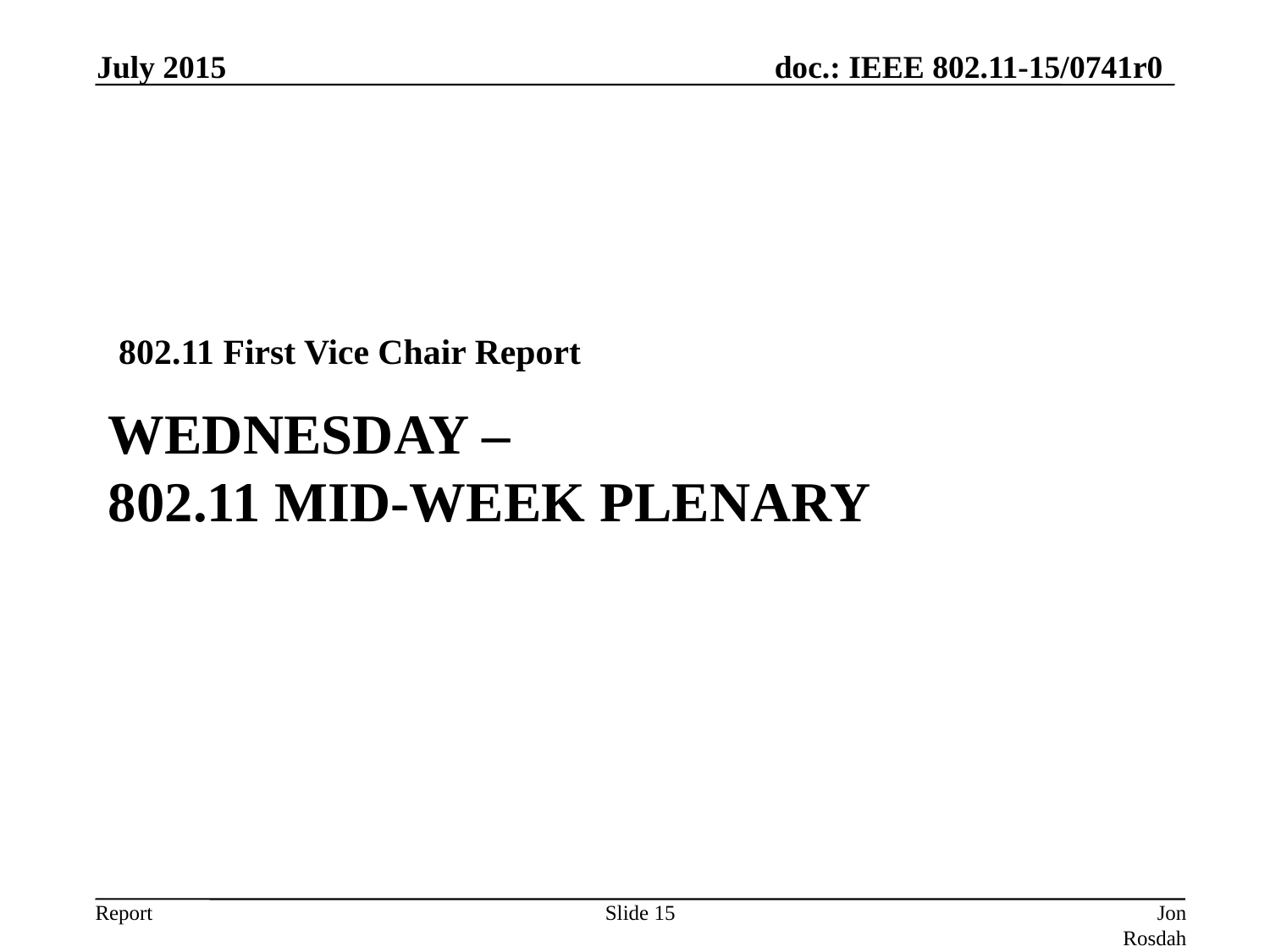

July 2015
802.11 First Vice Chair Report
# Wednesday – 802.11 Mid-Week Plenary
Slide 15
Jon Rosdahl (CSR)